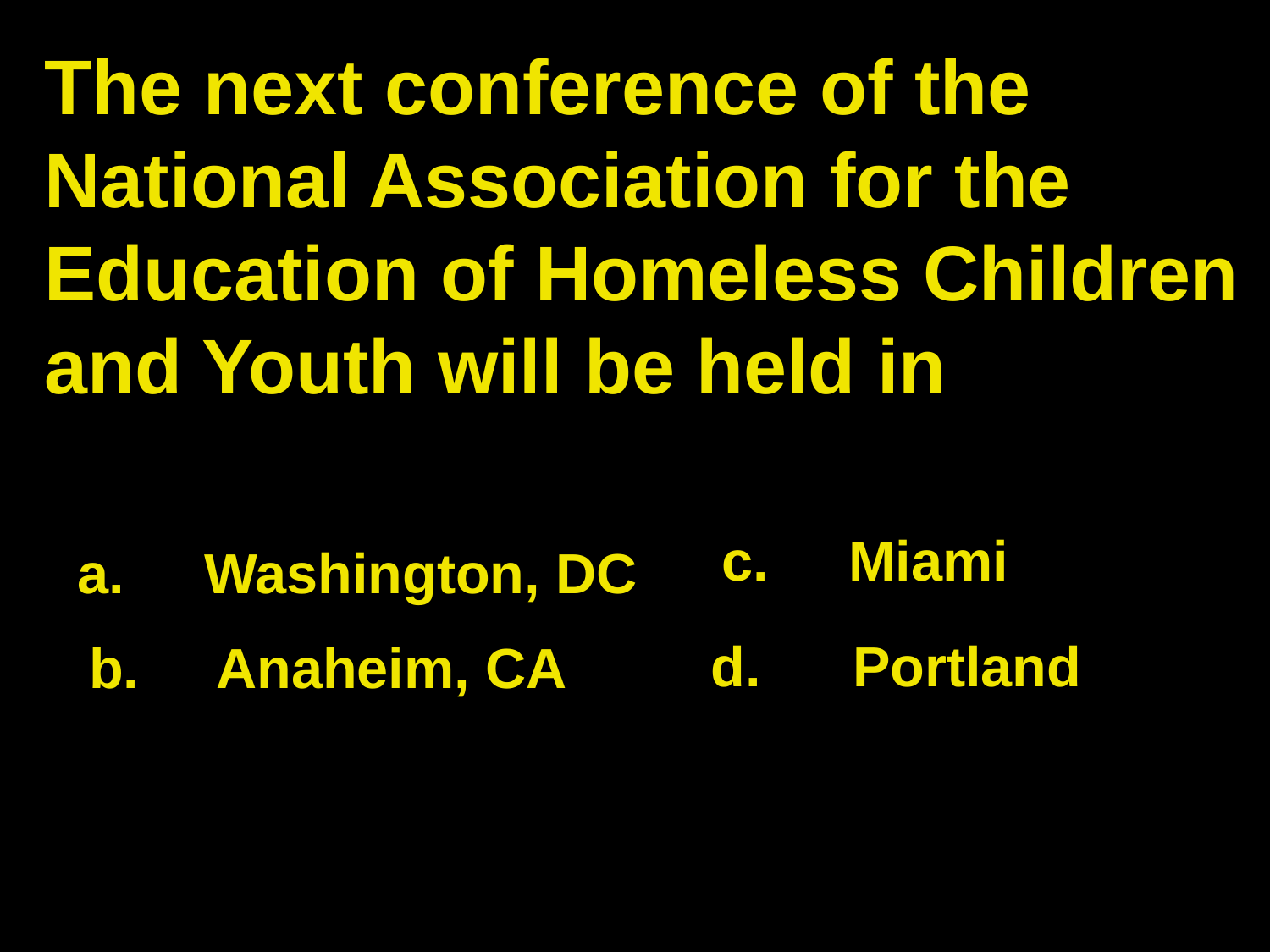

# The next conference of the National Association for the Education of Homeless Children and Youth will be held in
c.	Miami

a.	Washington, DC
     Portland

b.	Anaheim, CA